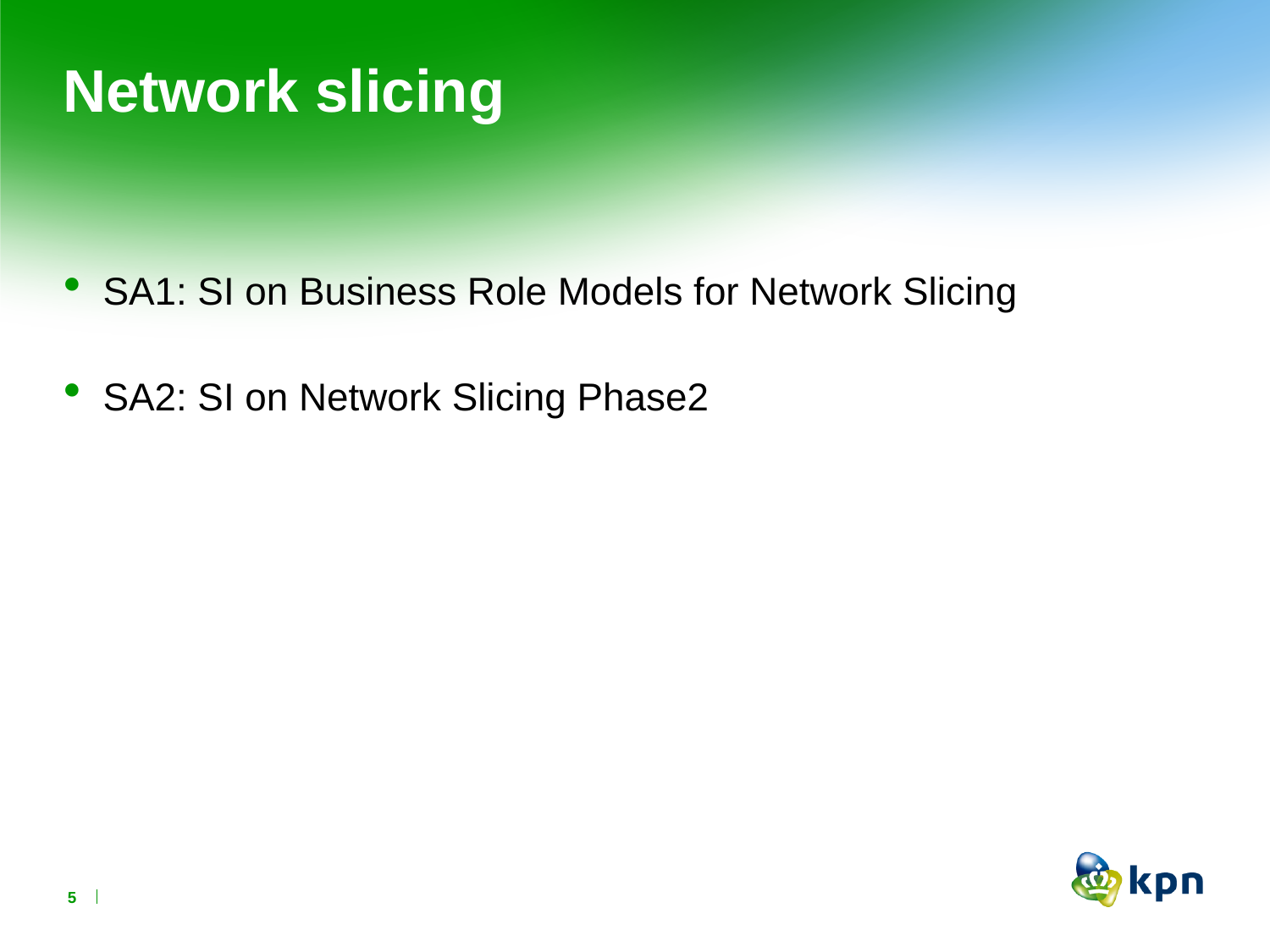

# Network slicing

SA1: SI on Business Role Models for Network Slicing

SA2: SI on Network Slicing Phase2

5